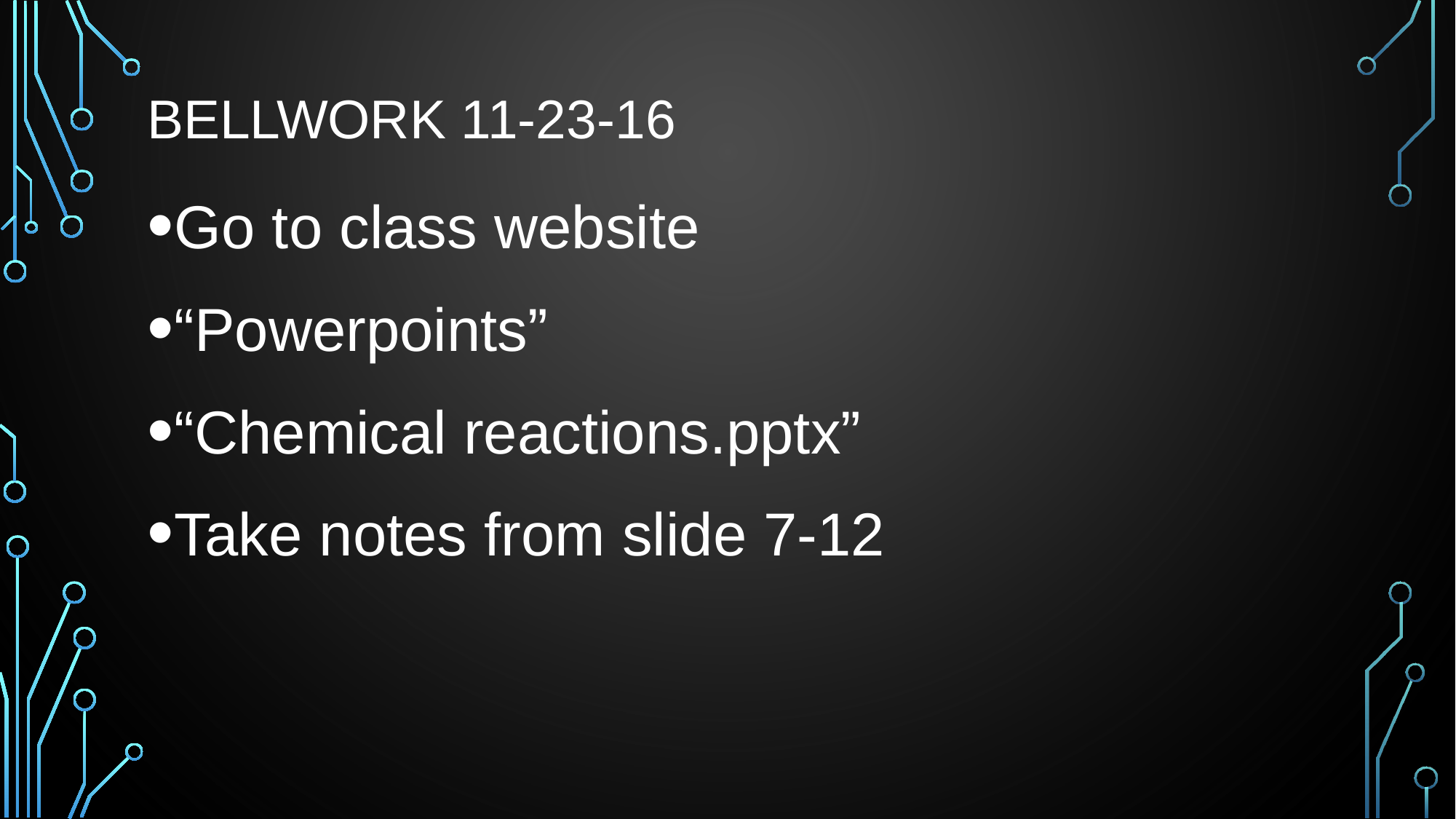

# Bellwork 11-23-16
Go to class website
“Powerpoints”
“Chemical reactions.pptx”
Take notes from slide 7-12